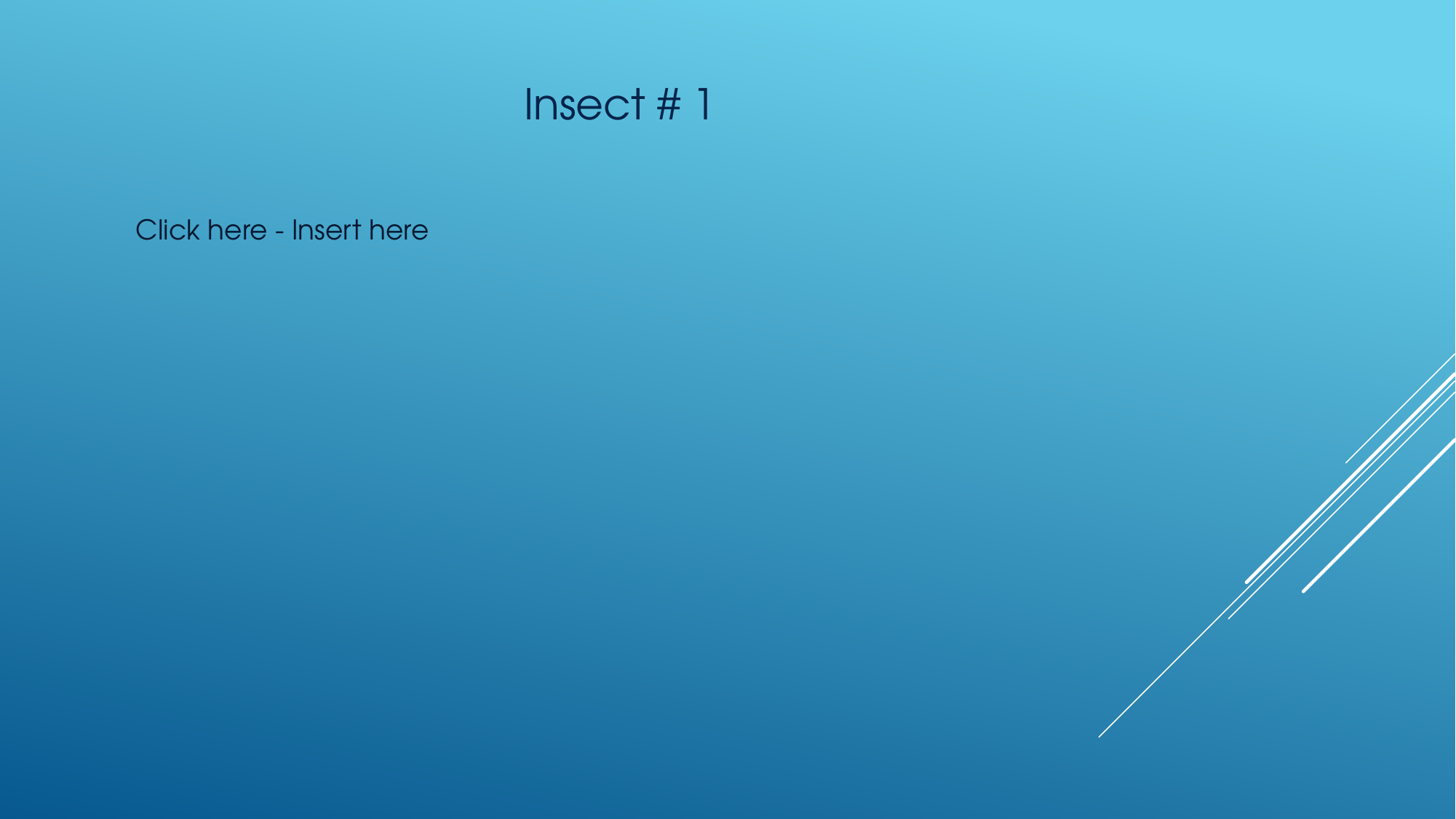

Insect # 1
Click here - Insert here